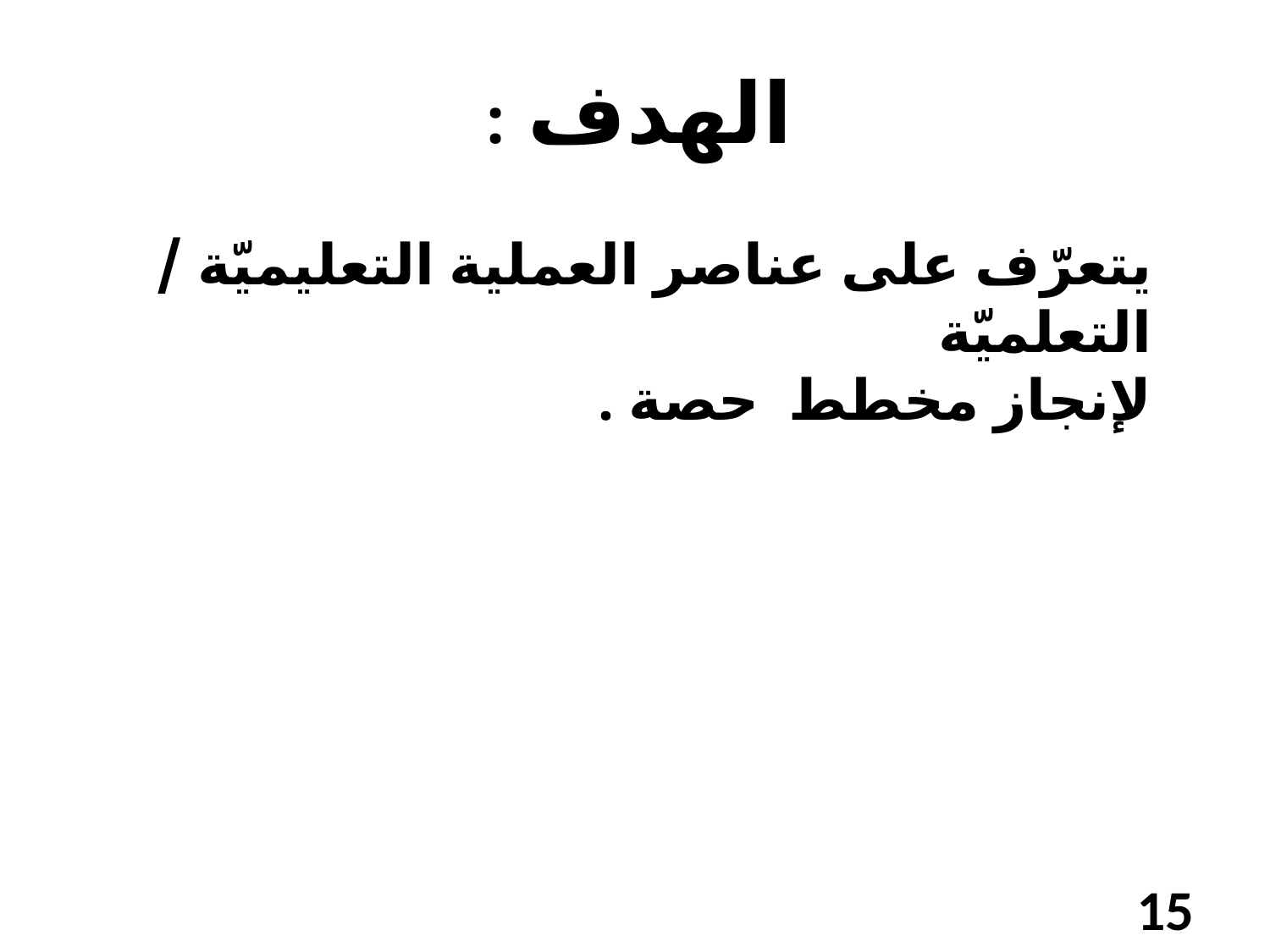

الهدف :

يتعرّف على عناصر العملية التعليميّة / التعلميّة
لإنجاز مخطط  حصة .

15